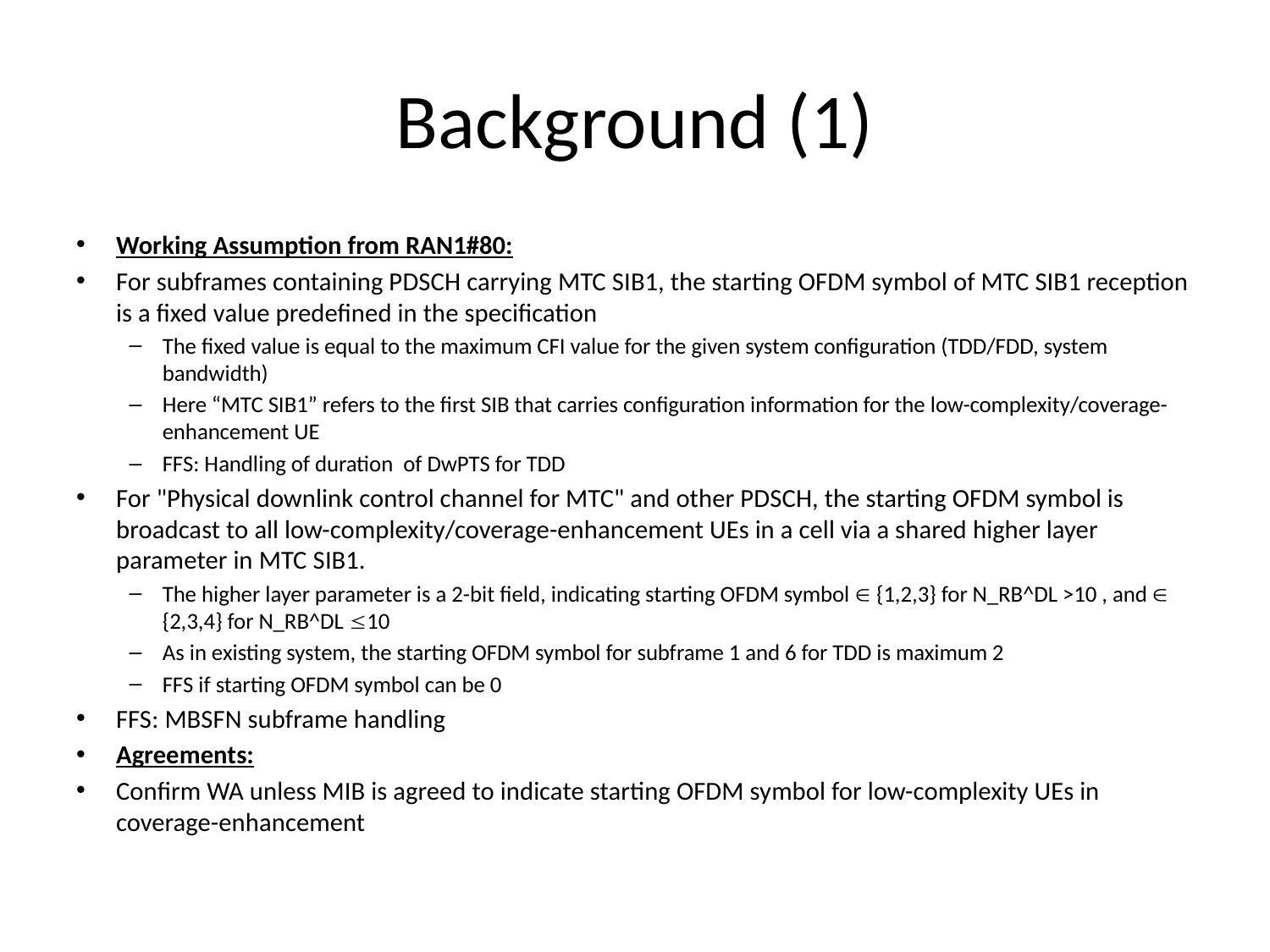

# Background (1)
Working Assumption from RAN1#80:
For subframes containing PDSCH carrying MTC SIB1, the starting OFDM symbol of MTC SIB1 reception is a fixed value predefined in the specification
The fixed value is equal to the maximum CFI value for the given system configuration (TDD/FDD, system bandwidth)
Here “MTC SIB1” refers to the first SIB that carries configuration information for the low-complexity/coverage-enhancement UE
FFS: Handling of duration  of DwPTS for TDD
For "Physical downlink control channel for MTC" and other PDSCH, the starting OFDM symbol is broadcast to all low-complexity/coverage-enhancement UEs in a cell via a shared higher layer parameter in MTC SIB1.
The higher layer parameter is a 2-bit field, indicating starting OFDM symbol ∈ {1,2,3} for N_RB^DL >10 , and ∈ {2,3,4} for N_RB^DL ≤10
As in existing system, the starting OFDM symbol for subframe 1 and 6 for TDD is maximum 2
FFS if starting OFDM symbol can be 0
FFS: MBSFN subframe handling
Agreements:
Confirm WA unless MIB is agreed to indicate starting OFDM symbol for low-complexity UEs in coverage-enhancement